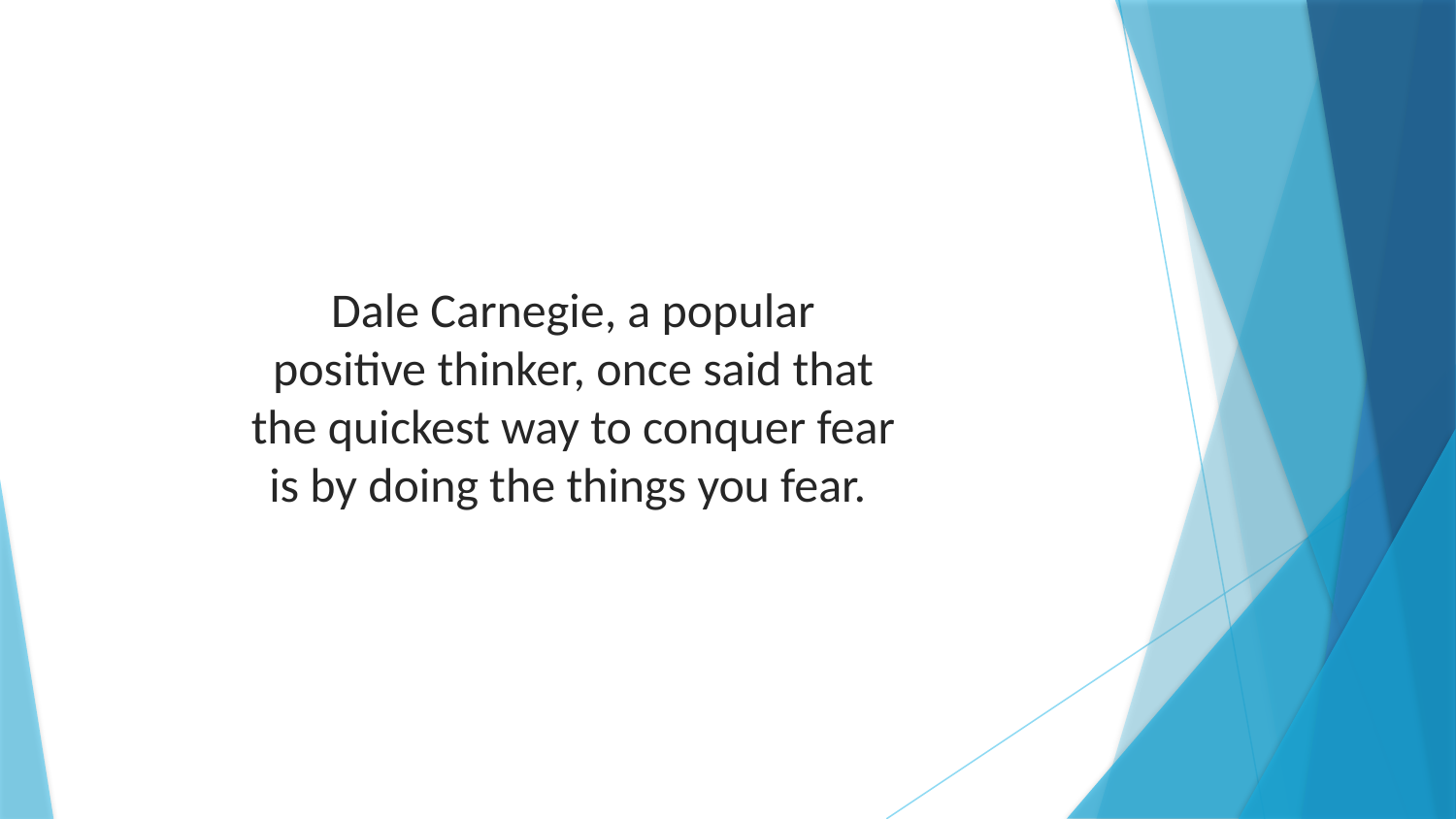

Dale Carnegie, a popular positive thinker, once said that the quickest way to conquer fear is by doing the things you fear.